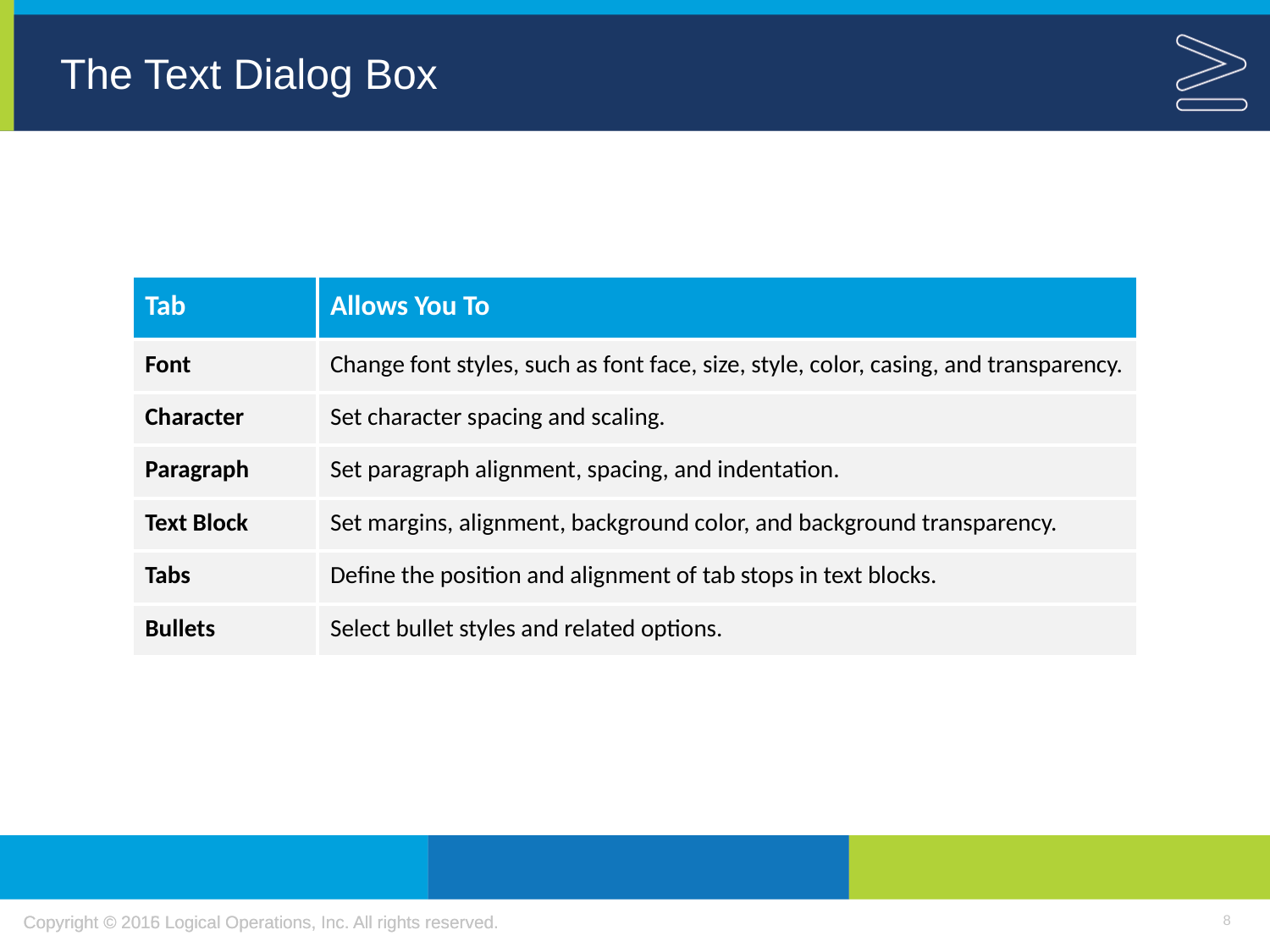

# The Text Dialog Box
| Tab | Allows You To |
| --- | --- |
| Font | Change font styles, such as font face, size, style, color, casing, and transparency. |
| Character | Set character spacing and scaling. |
| Paragraph | Set paragraph alignment, spacing, and indentation. |
| Text Block | Set margins, alignment, background color, and background transparency. |
| Tabs | Define the position and alignment of tab stops in text blocks. |
| Bullets | Select bullet styles and related options. |
8